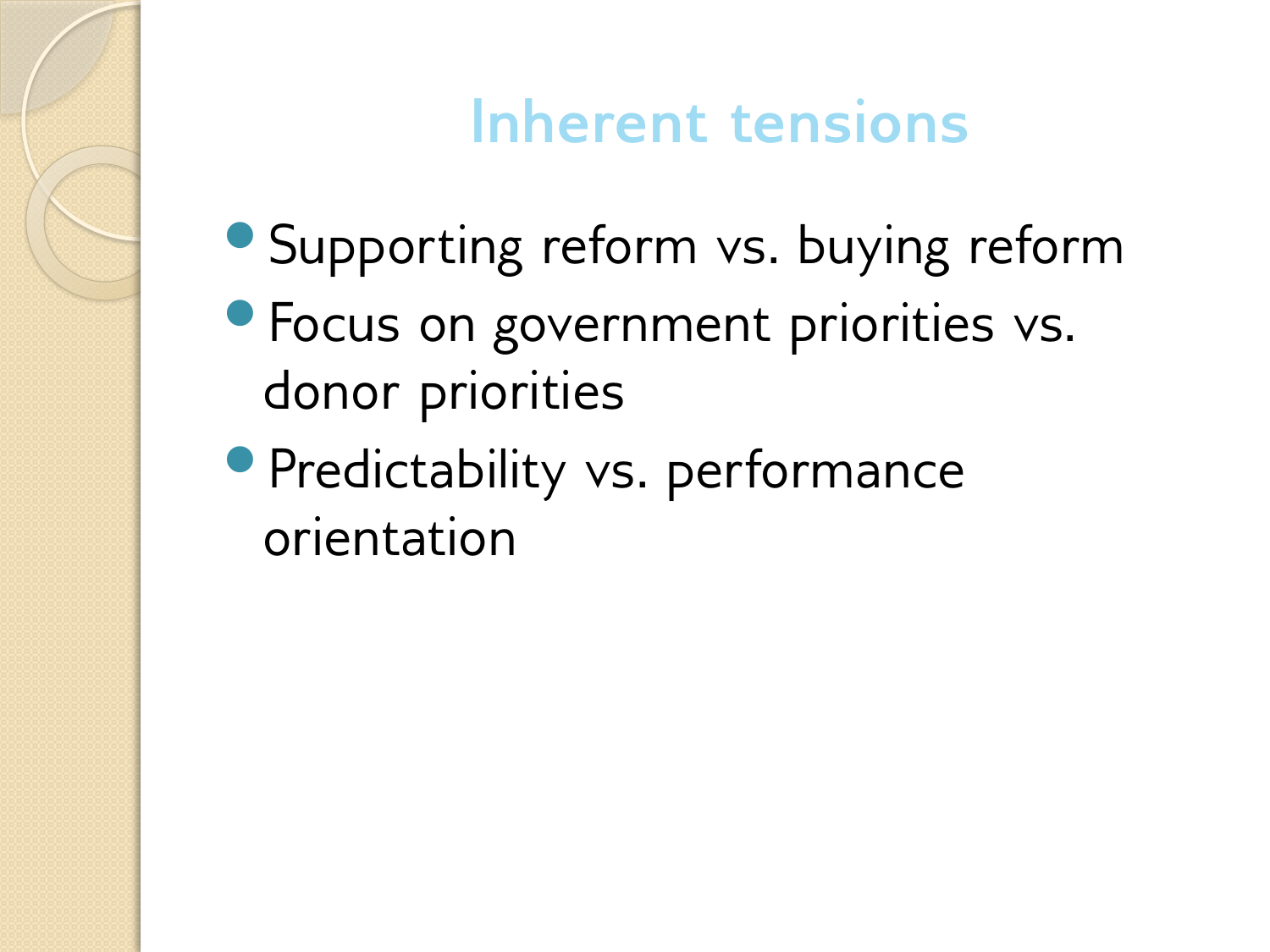

# Inherent tensions
Supporting reform vs. buying reform
Focus on government priorities vs. donor priorities
Predictability vs. performance orientation